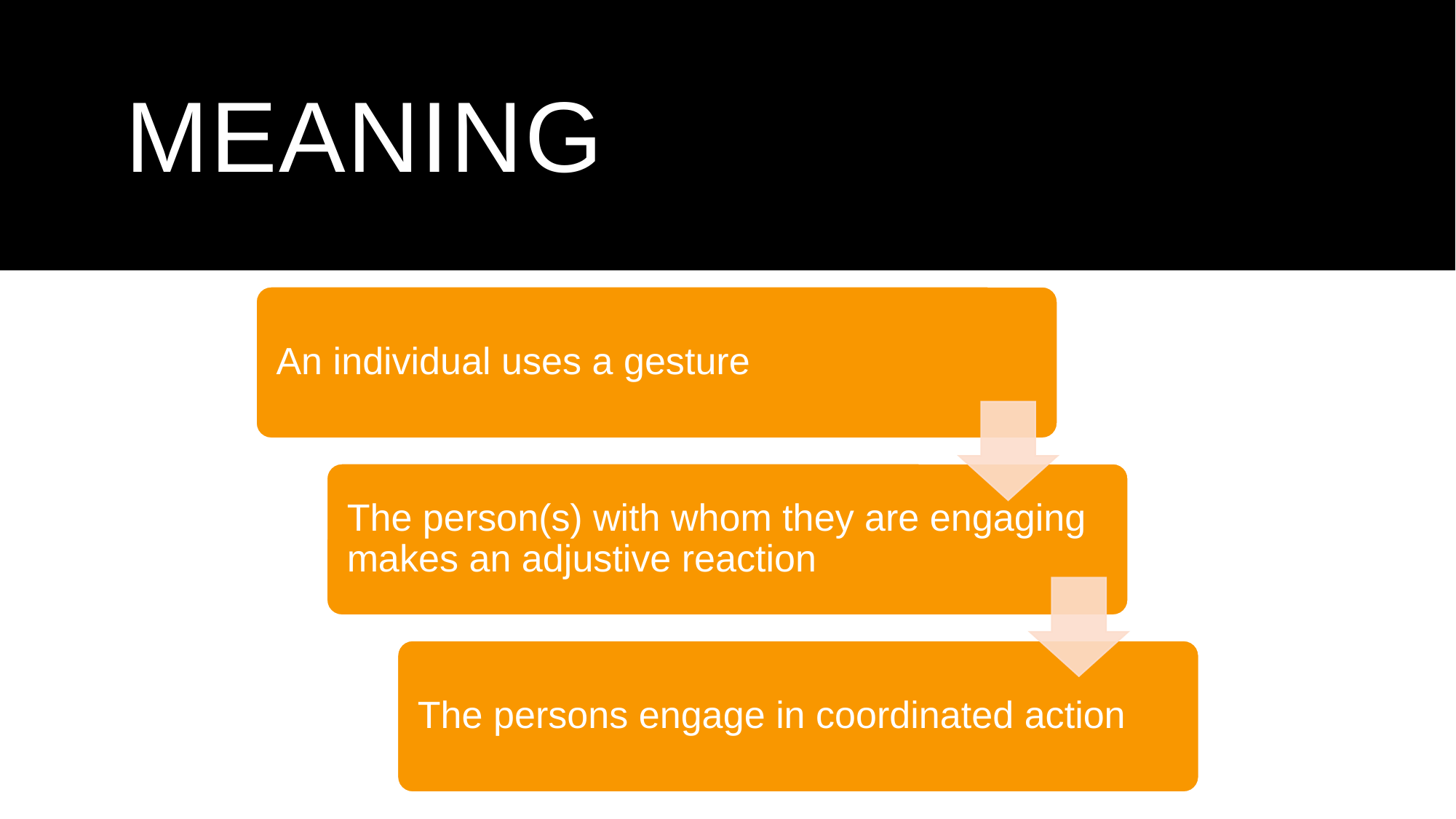

# Meaning
An individual uses a gesture
The person(s) with whom they are engaging makes an adjustive reaction
The persons engage in coordinated action